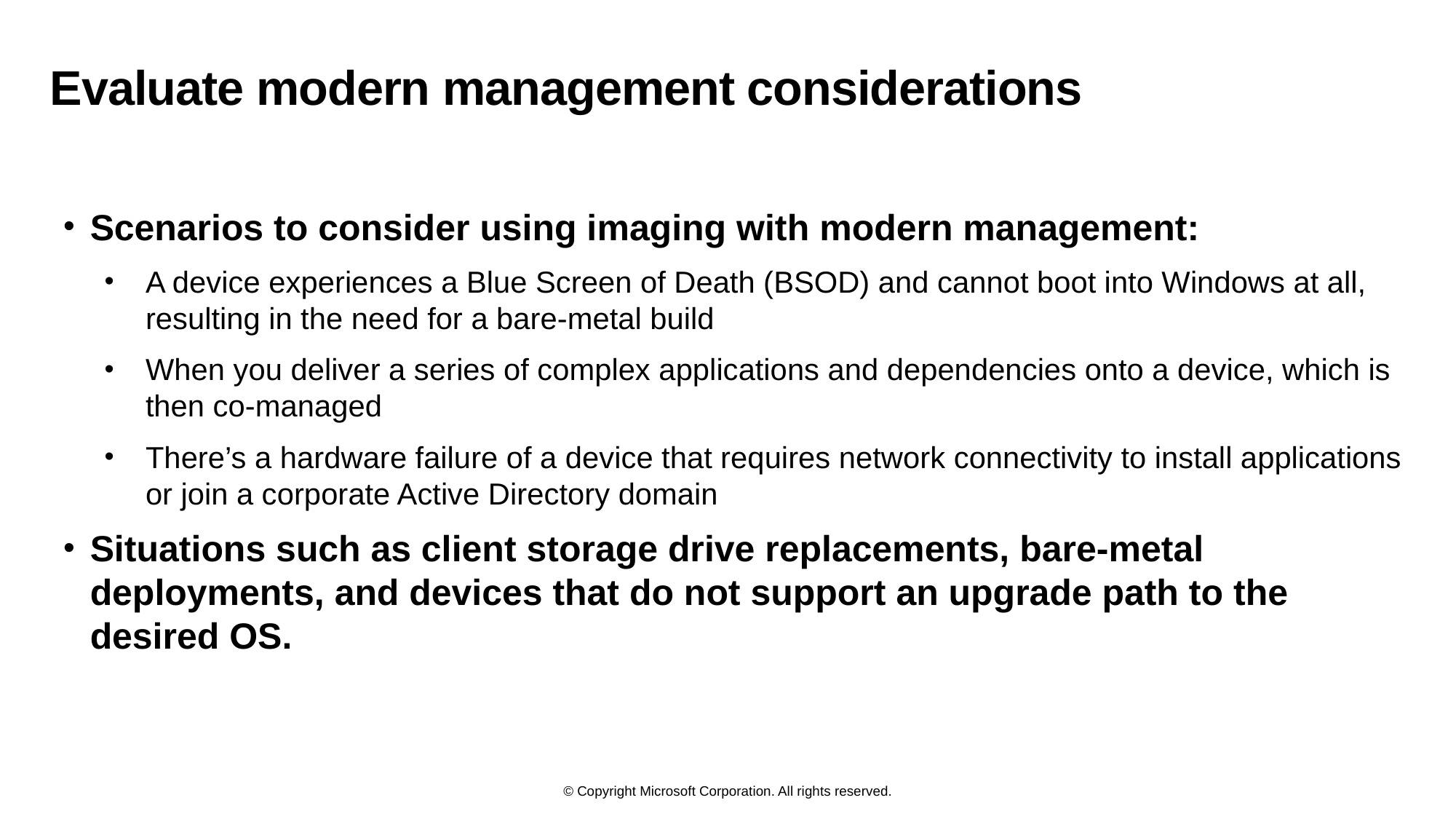

# Evaluate modern management considerations
Scenarios to consider using imaging with modern management:
A device experiences a Blue Screen of Death (BSOD) and cannot boot into Windows at all, resulting in the need for a bare-metal build
When you deliver a series of complex applications and dependencies onto a device, which is then co-managed
There’s a hardware failure of a device that requires network connectivity to install applications or join a corporate Active Directory domain
Situations such as client storage drive replacements, bare-metal deployments, and devices that do not support an upgrade path to the desired OS.